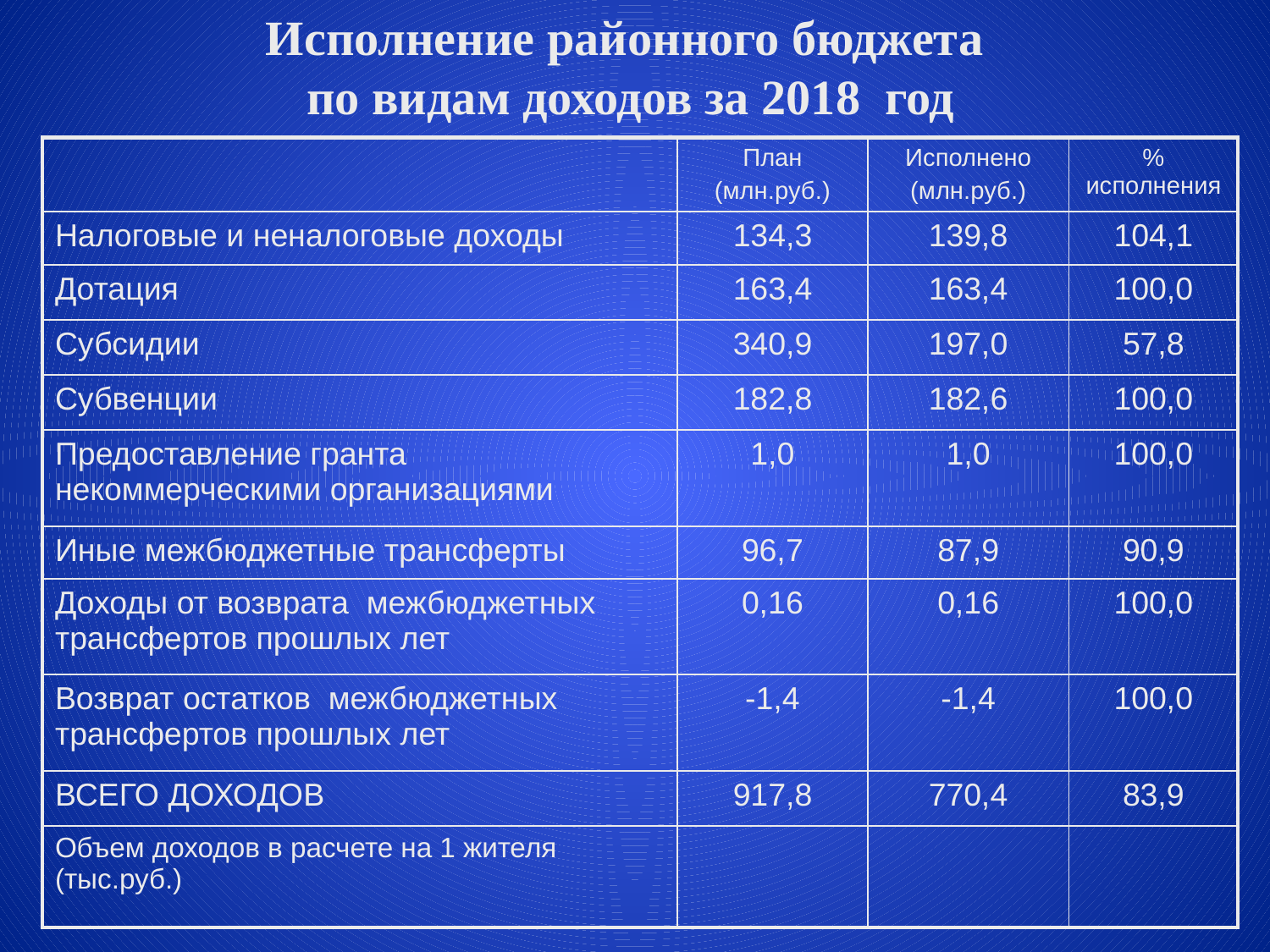

Исполнение районного бюджета
 по видам доходов за 2018  год
|  | План (млн.руб.) | Исполнено (млн.руб.) | % исполнения |
| --- | --- | --- | --- |
| Налоговые и неналоговые доходы | 134,3 | 139,8 | 104,1 |
| Дотация | 163,4 | 163,4 | 100,0 |
| Субсидии | 340,9 | 197,0 | 57,8 |
| Субвенции | 182,8 | 182,6 | 100,0 |
| Предоставление гранта некоммерческими организациями | 1,0 | 1,0 | 100,0 |
| Иные межбюджетные трансферты | 96,7 | 87,9 | 90,9 |
| Доходы от возврата межбюджетных трансфертов прошлых лет | 0,16 | 0,16 | 100,0 |
| Возврат остатков межбюджетных трансфертов прошлых лет | -1,4 | -1,4 | 100,0 |
| ВСЕГО ДОХОДОВ | 917,8 | 770,4 | 83,9 |
| Объем доходов в расчете на 1 жителя (тыс.руб.) |  |  |  |